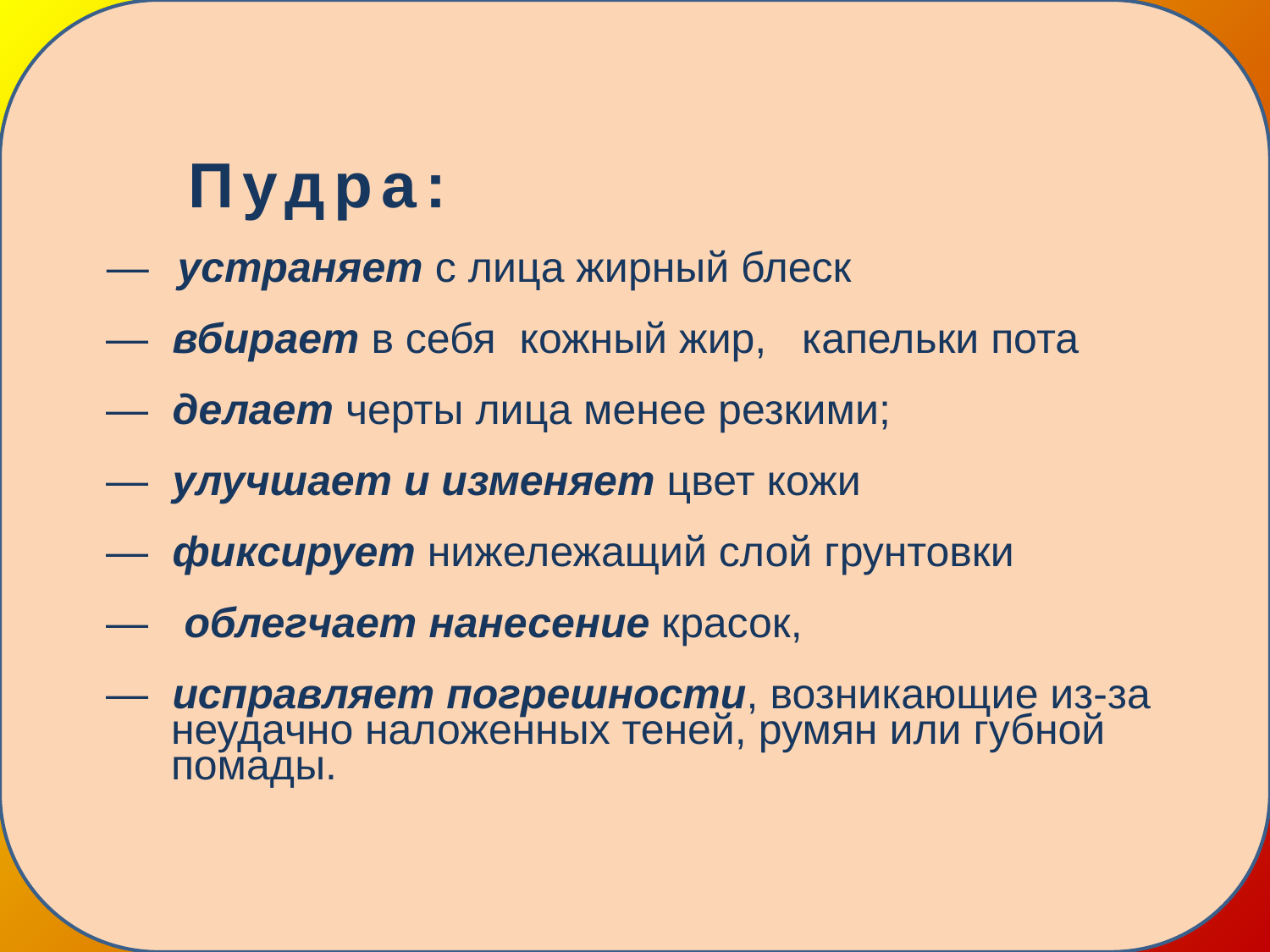

Пудра:

     —   устраняет с лица жирный блеск

    —  вбирает в себя  кожный жир,   капельки пота

    —  делает черты лица менее резкими;

    —  улучшает и изменяет цвет кожи

    —  фиксирует нижележащий слой грунтовки

    —   облегчает нанесение красок,

    —  исправляет погрешности, возникающие из-за неудачно наложенных теней, румян или губной помады.